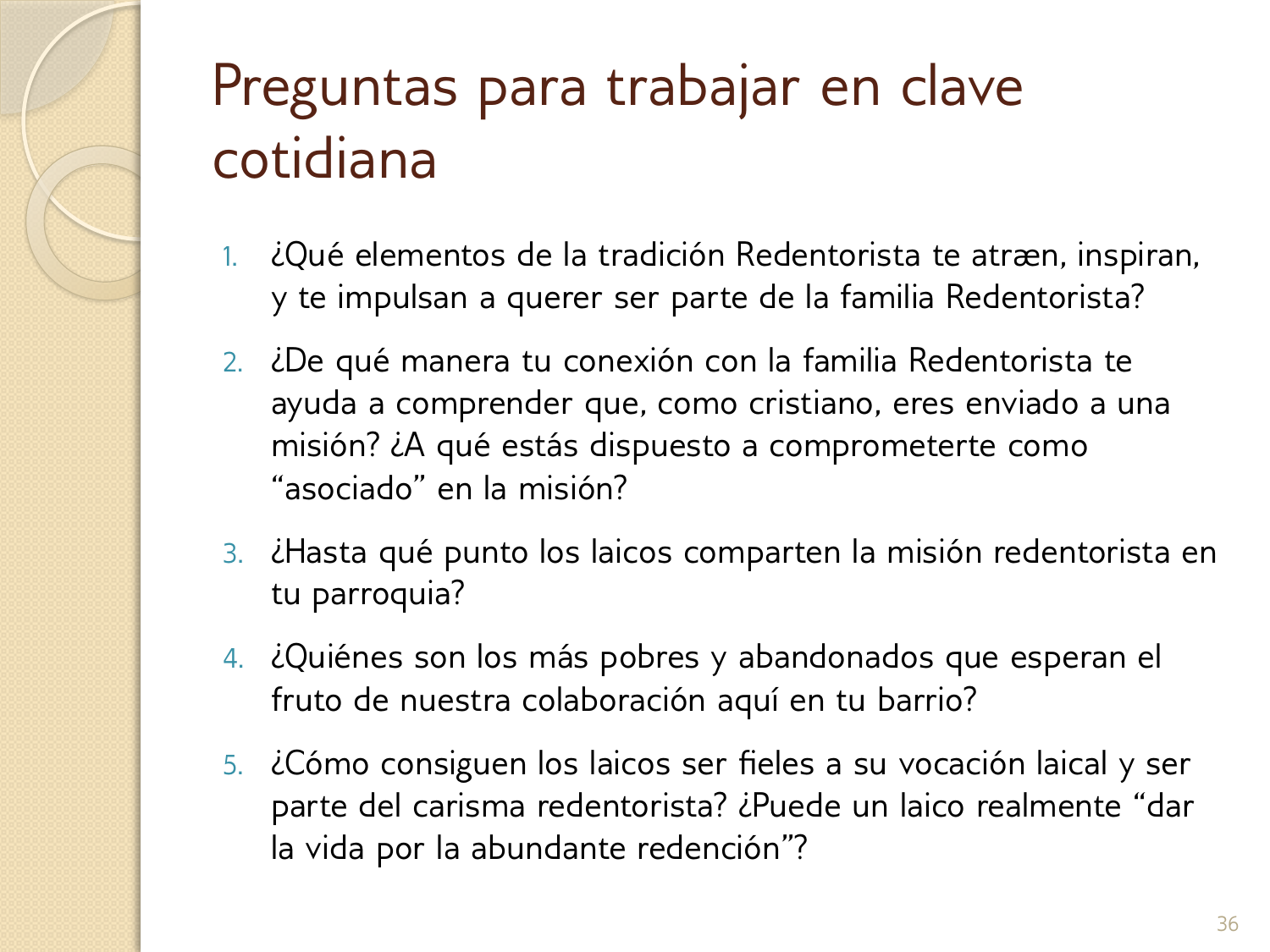

# Preguntas para trabajar en clave cotidiana
¿Qué elementos de la tradición Redentorista te atraen, inspiran, y te impulsan a querer ser parte de la familia Redentorista?
¿De qué manera tu conexión con la familia Redentorista te ayuda a comprender que, como cristiano, eres enviado a una misión? ¿A qué estás dispuesto a comprometerte como “asociado” en la misión?
¿Hasta qué punto los laicos comparten la misión redentorista en tu parroquia?
¿Quiénes son los más pobres y abandonados que esperan el fruto de nuestra colaboración aquí en tu barrio?
¿Cómo consiguen los laicos ser fieles a su vocación laical y ser parte del carisma redentorista? ¿Puede un laico realmente “dar la vida por la abundante redención”?
36